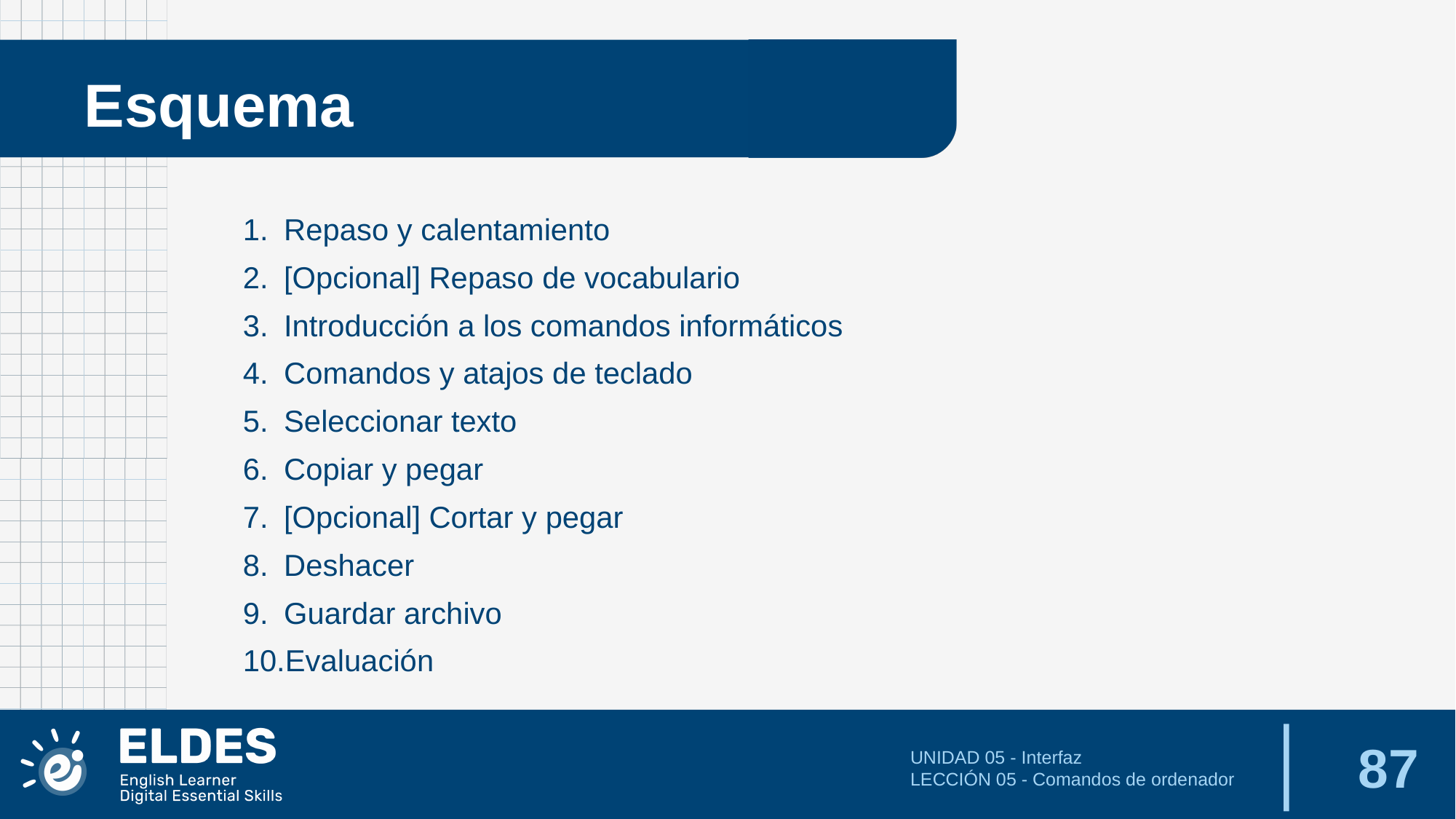

Esquema
Repaso y calentamiento
[Opcional] Repaso de vocabulario
Introducción a los comandos informáticos
Comandos y atajos de teclado
Seleccionar texto
Copiar y pegar
[Opcional] Cortar y pegar
Deshacer
Guardar archivo
Evaluación
87
UNIDAD 05 - Interfaz
LECCIÓN 05 - Comandos de ordenador